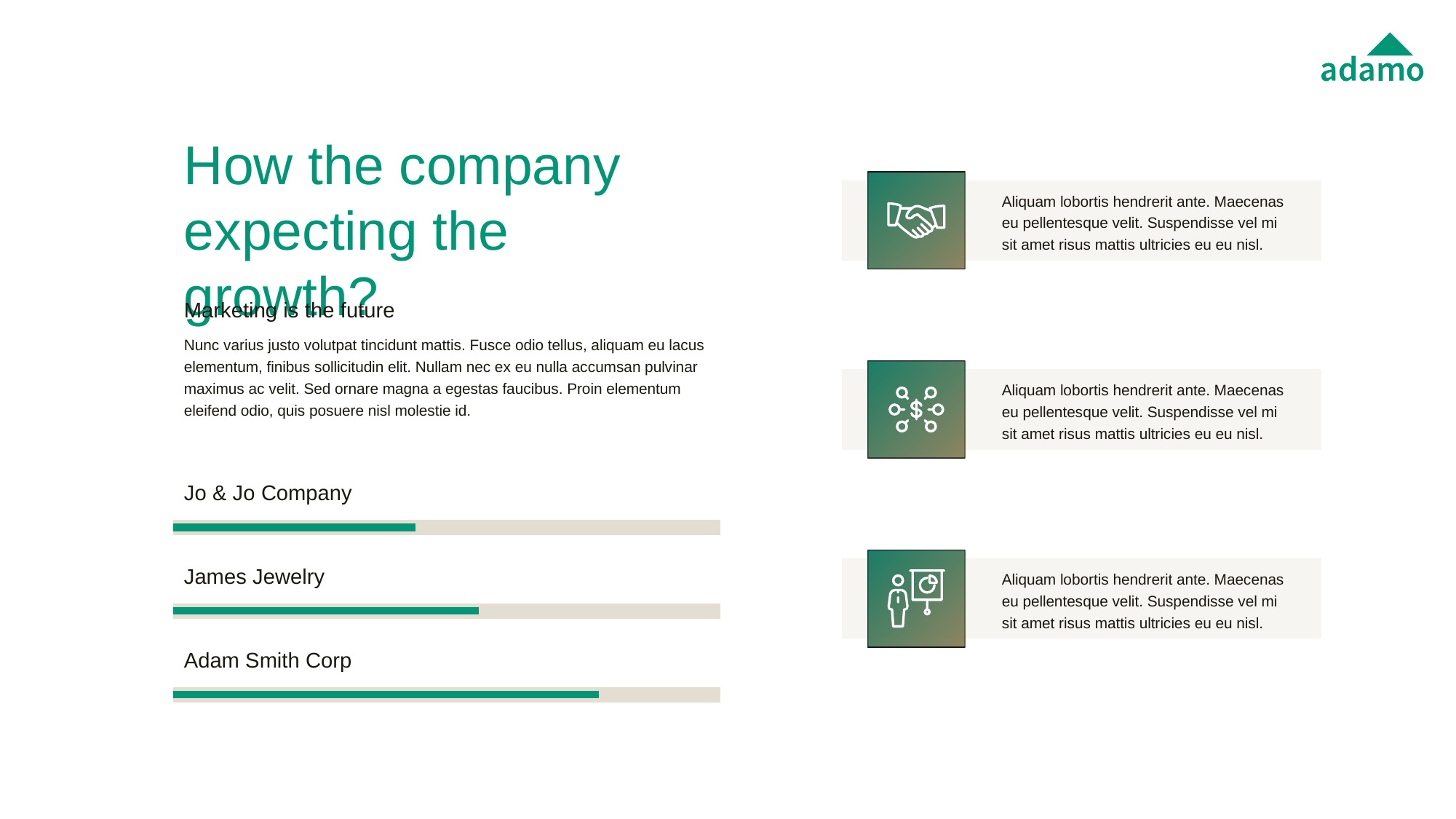

# How the company expecting the growth?

Aliquam lobortis hendrerit ante. Maecenas eu pellentesque velit. Suspendisse vel mi sit amet risus mattis ultricies eu eu nisl.
Marketing is the future
Nunc varius justo volutpat tincidunt mattis. Fusce odio tellus, aliquam eu lacus elementum, finibus sollicitudin elit. Nullam nec ex eu nulla accumsan pulvinar maximus ac velit. Sed ornare magna a egestas faucibus. Proin elementum eleifend odio, quis posuere nisl molestie id.

Aliquam lobortis hendrerit ante. Maecenas eu pellentesque velit. Suspendisse vel mi sit amet risus mattis ultricies eu eu nisl.
Jo & Jo Company

James Jewelry

Aliquam lobortis hendrerit ante. Maecenas eu pellentesque velit. Suspendisse vel mi sit amet risus mattis ultricies eu eu nisl.
Adam Smith Corp